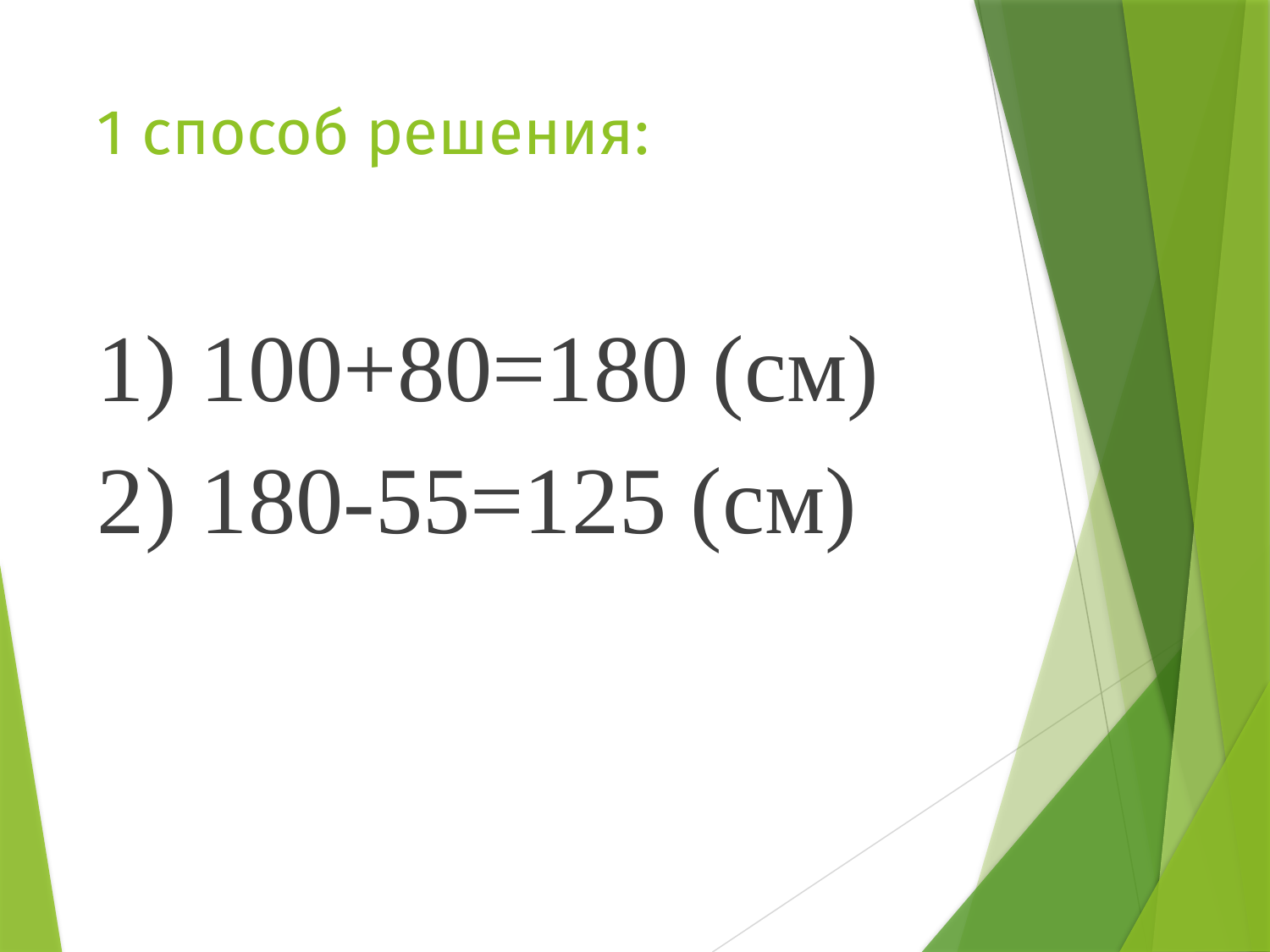

# 1 способ решения:
1) 100+80=180 (см)
2) 180-55=125 (см)